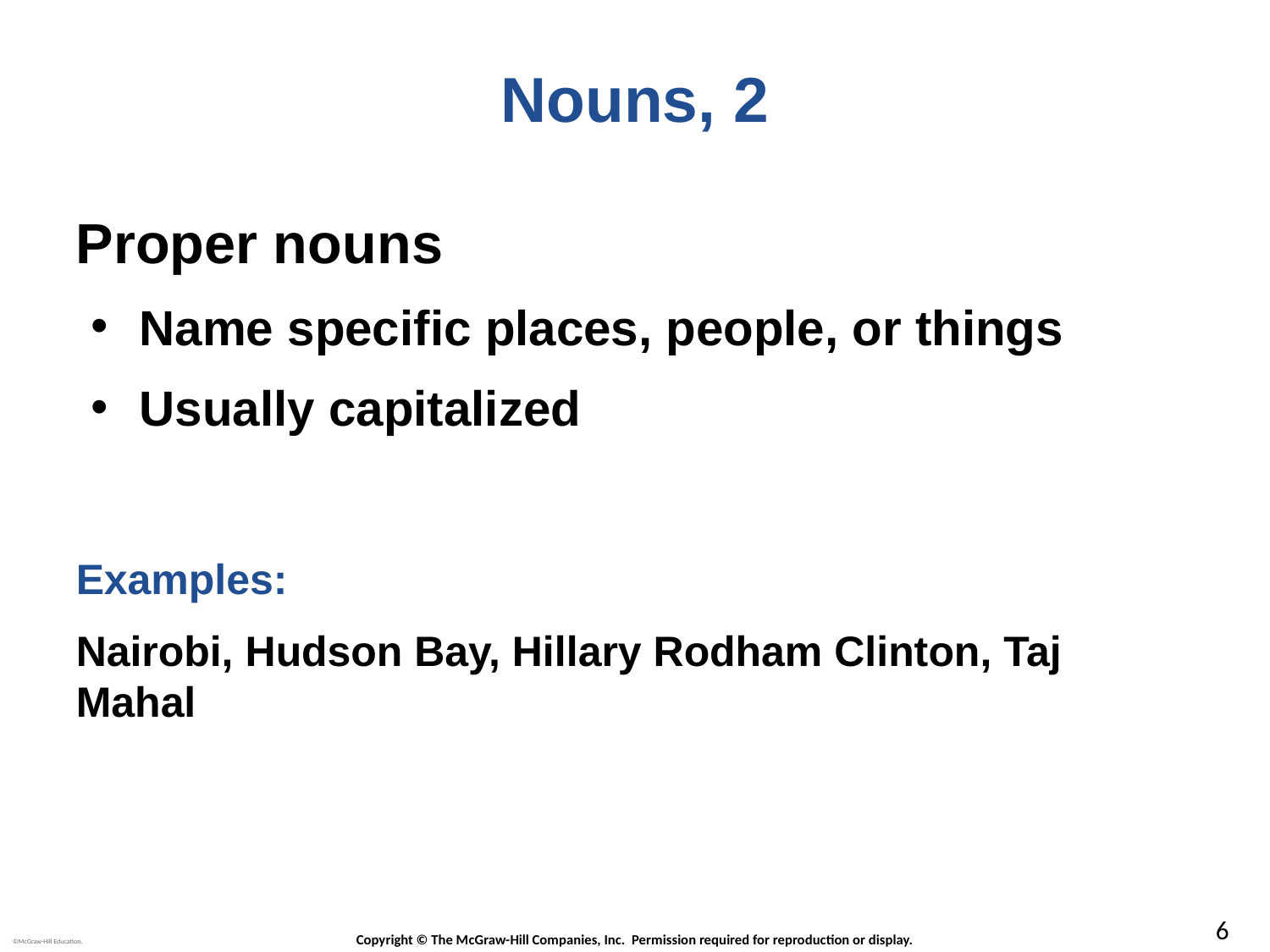

# Nouns, 2
Proper nouns
Name specific places, people, or things
Usually capitalized
Examples:
Nairobi, Hudson Bay, Hillary Rodham Clinton, Taj Mahal